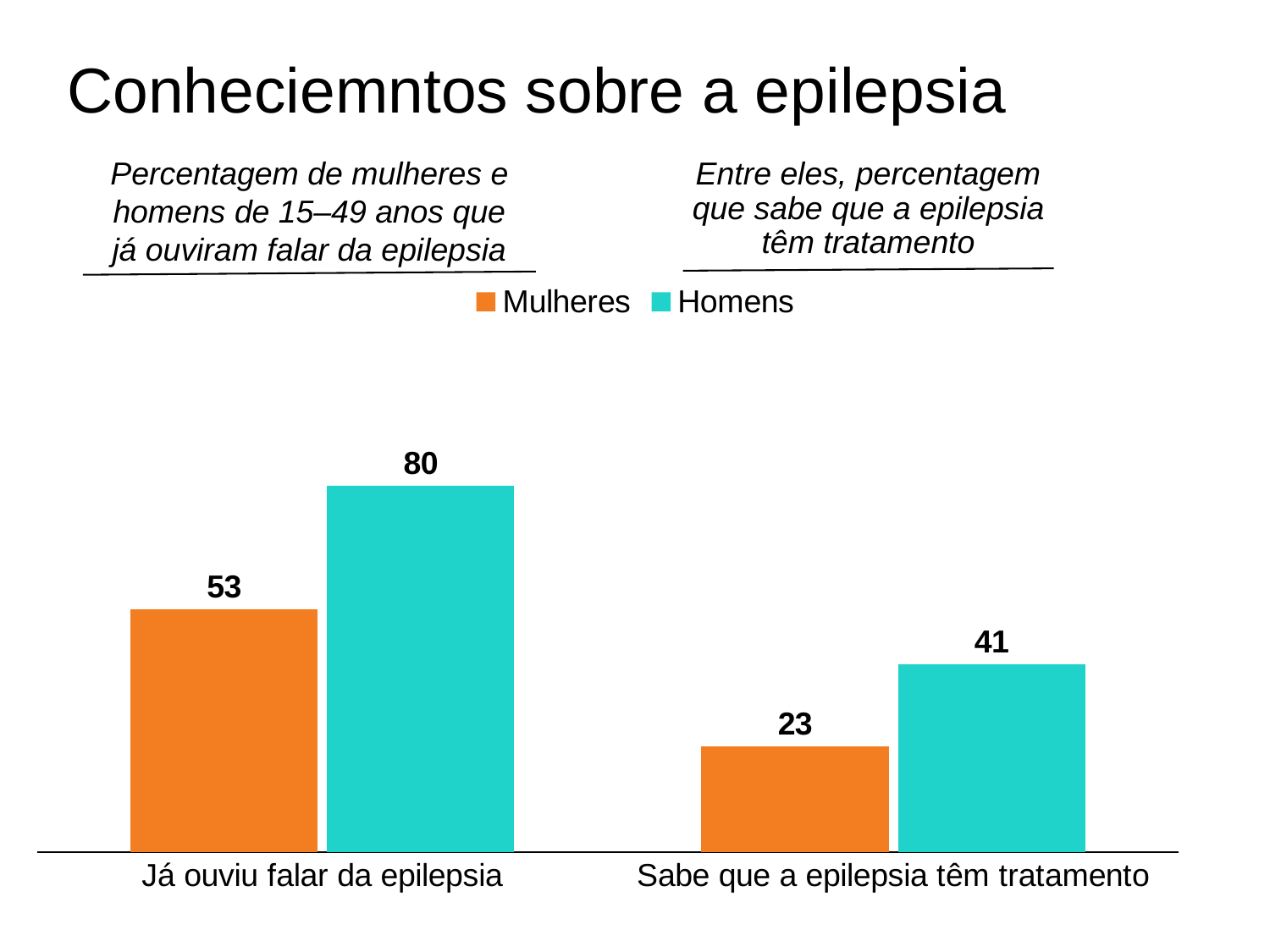

# Conheciemntos sobre a epilepsia
Percentagem de mulheres e homens de 15–49 anos que já ouviram falar da epilepsia
Entre eles, percentagem que sabe que a epilepsia têm tratamento

### Chart

| Category | Mulheres | Homens |
|---|---|---|
| Já ouviu falar da epilepsia | 53.0 | 80.0 |
| Sabe que a epilepsia têm tratamento | 23.0 | 41.0 |